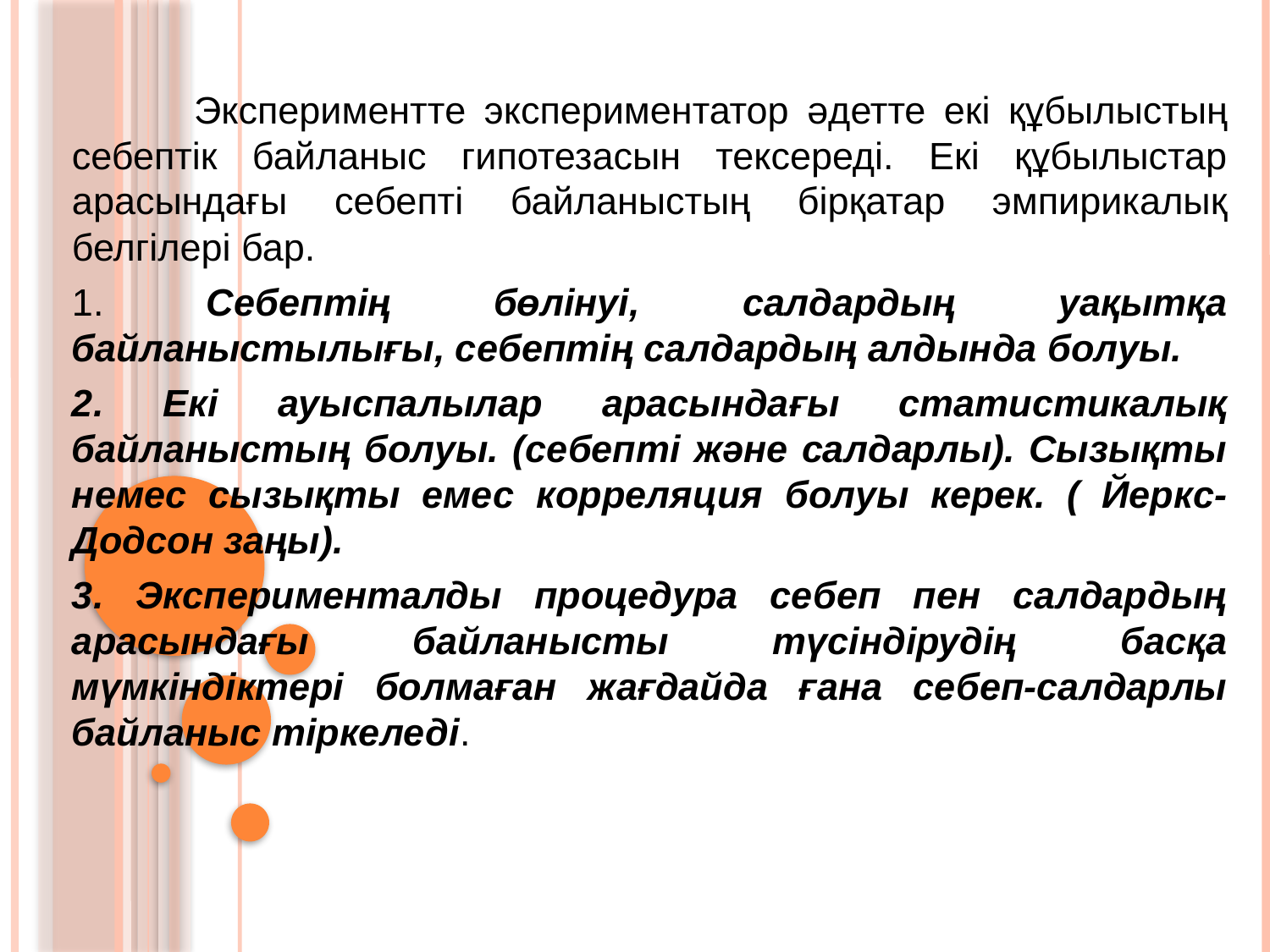

Экспериментте экспериментатор әдетте екі құбылыстың себептік байланыс гипотезасын тексереді. Екі құбылыстар арасындағы себепті байланыстың бірқатар эмпирикалық белгілері бар.
1. Себептің бөлінуі, салдардың уақытқа байланыстылығы, себептің салдардың алдында болуы.
2. Екі ауыспалылар арасындағы статистикалық байланыстың болуы. (себепті және салдарлы). Сызықты немес сызықты емес корреляция болуы керек. ( Йеркс-Додсон заңы).
3. Эксперименталды процедура себеп пен салдардың арасындағы байланысты түсіндірудің басқа мүмкіндіктері болмаған жағдайда ғана себеп-салдарлы байланыс тіркеледі.